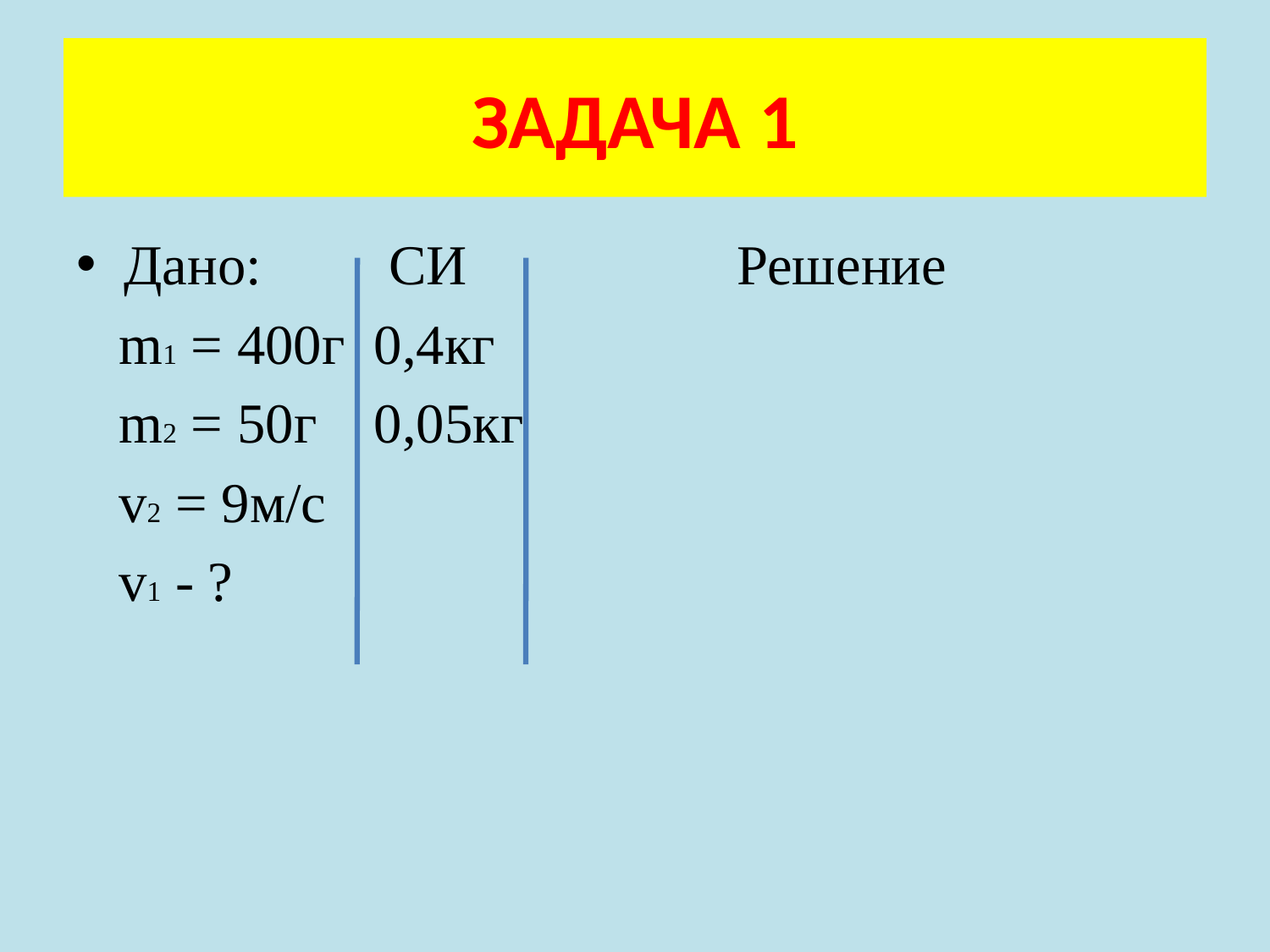

# ЗАДАЧА 1
Дано:         СИ                   Решение
   m1 = 400г  0,4кг
   m2 = 50г    0,05кг
   v2 = 9м/с
   v1 - ?